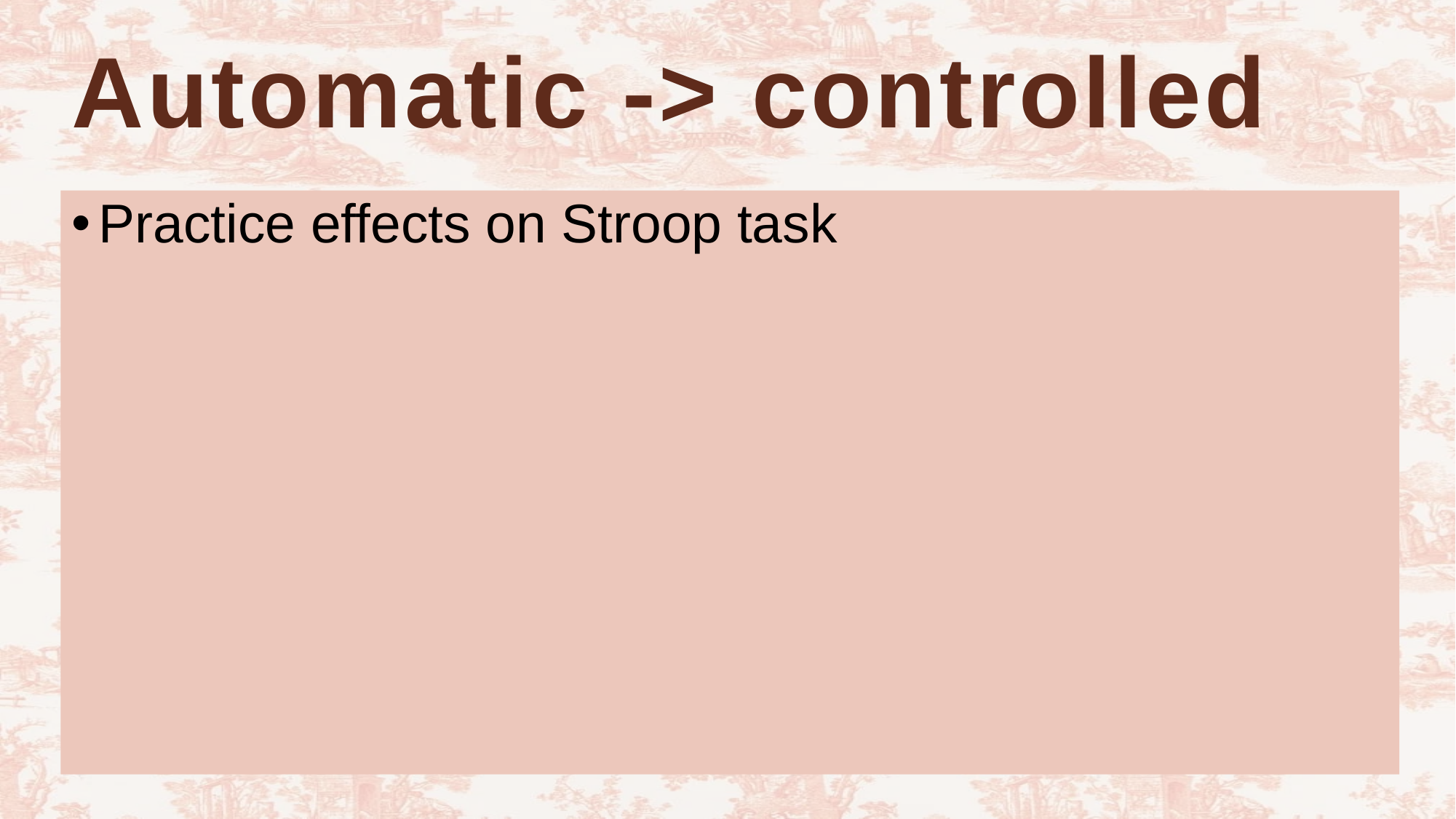

# Automatic -> controlled
Practice effects on Stroop task